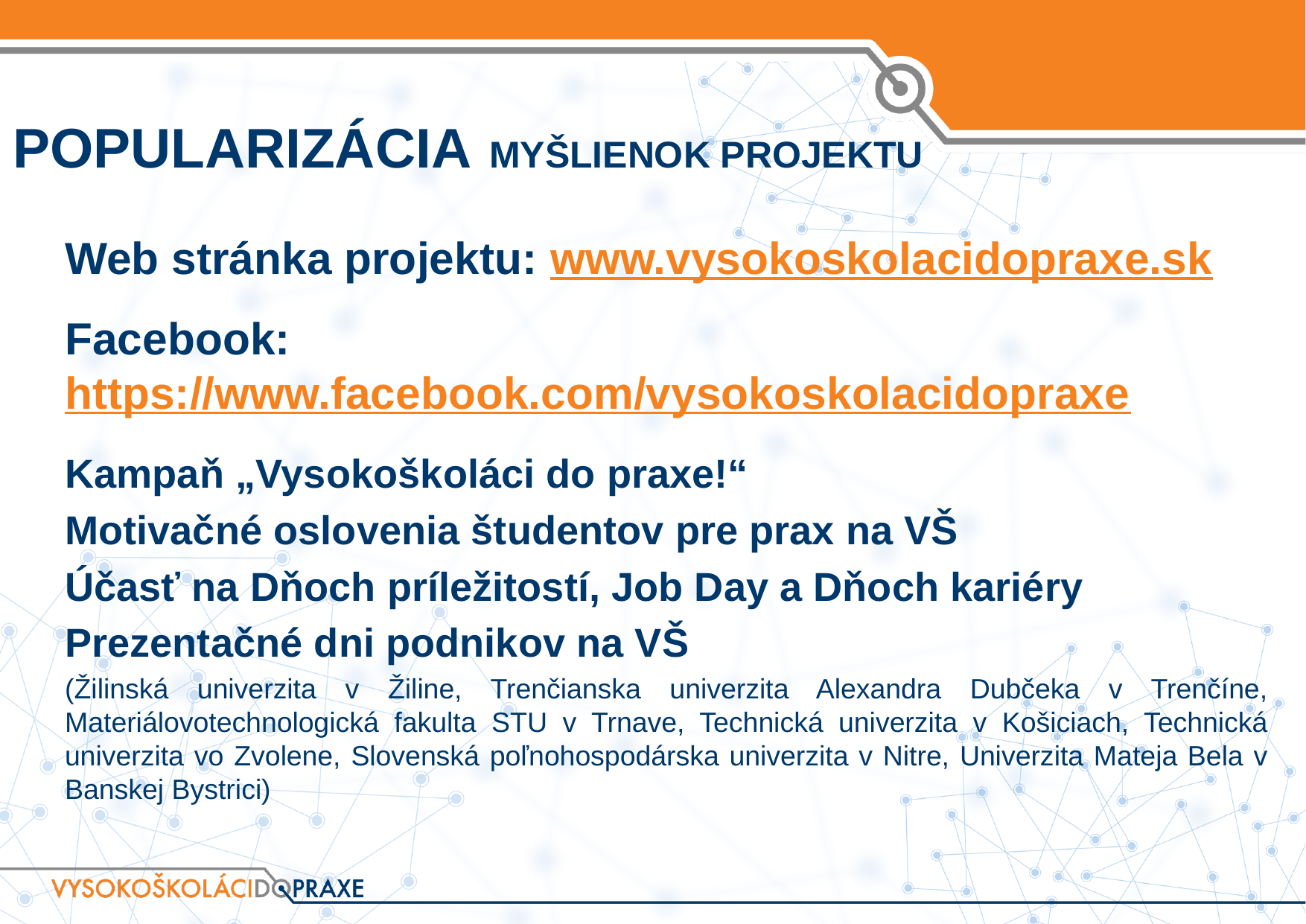

# POPULARIZÁCIA MYŠLIENOK PROJEKTU
Web stránka projektu: www.vysokoskolacidopraxe.sk

Facebook: https://www.facebook.com/vysokoskolacidopraxe

Kampaň „Vysokoškoláci do praxe!“
Motivačné oslovenia študentov pre prax na VŠ
Účasť na Dňoch príležitostí, Job Day a Dňoch kariéry
Prezentačné dni podnikov na VŠ
(Žilinská univerzita v Žiline, Trenčianska univerzita Alexandra Dubčeka v Trenčíne, Materiálovotechnologická fakulta STU v Trnave, Technická univerzita v Košiciach, Technická univerzita vo Zvolene, Slovenská poľnohospodárska univerzita v Nitre, Univerzita Mateja Bela v Banskej Bystrici)